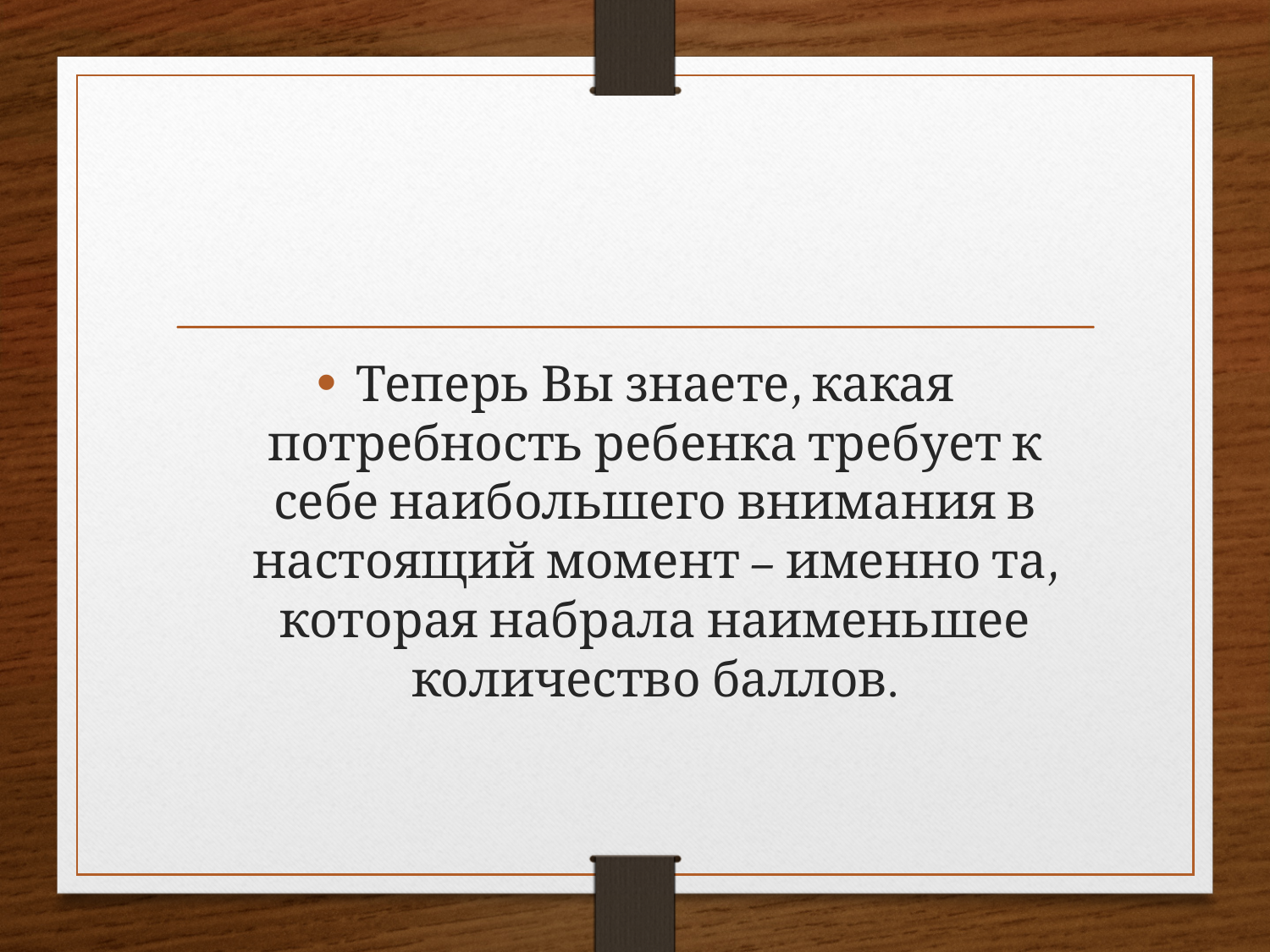

Теперь Вы знаете, какая потребность ребенка требует к себе наибольшего внимания в настоящий момент – именно та, которая набрала наименьшее количество баллов.